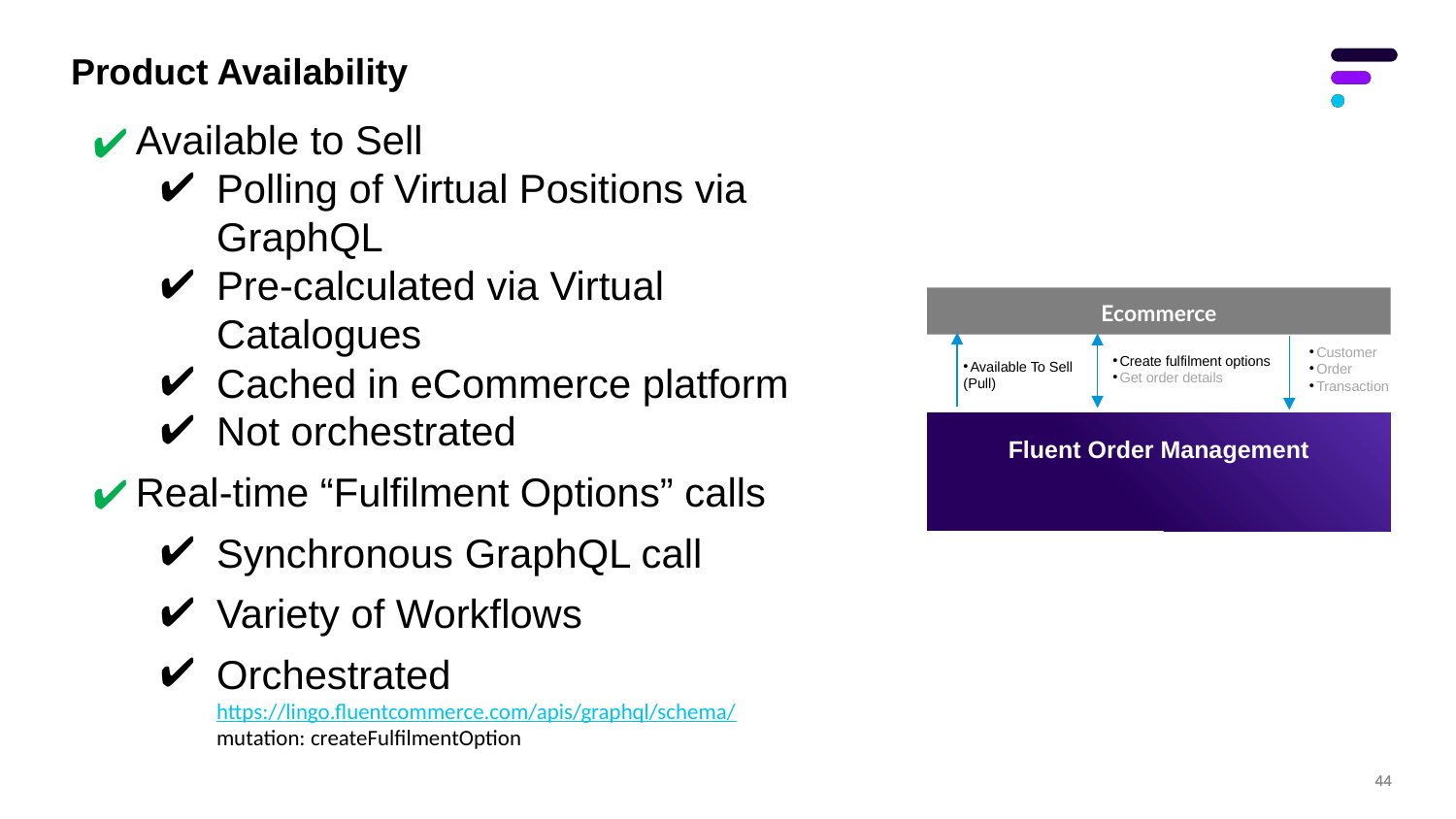

# Product Availability
Available to Sell
Polling of Virtual Positions via GraphQL
Pre-calculated via Virtual Catalogues
Cached in eCommerce platform
Not orchestrated
Real-time “Fulfilment Options” calls
Synchronous GraphQL call
Variety of Workflows
Orchestrated
https://lingo.fluentcommerce.com/apis/graphql/schema/
mutation: createFulfilmentOption
Ecommerce
Customer
Order
Transaction
Create fulfilment options
Get order details
Available To Sell
(Pull)
Fluent Order Management